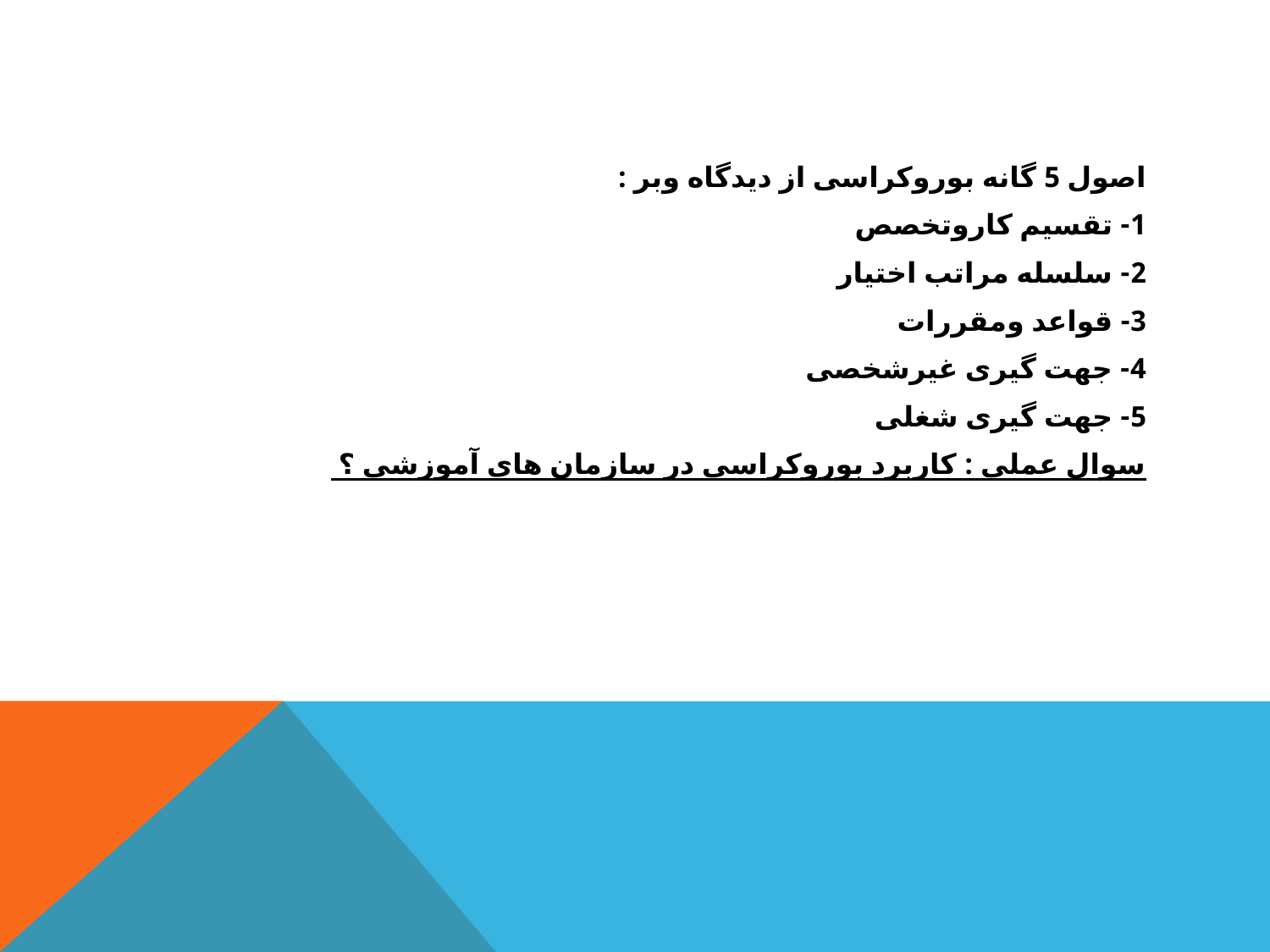

اصول 5 گانه بوروکراسی از دیدگاه وبر :
1- تقسیم کاروتخصص
2- سلسله مراتب اختیار
3- قواعد ومقررات
4- جهت گیری غیرشخصی
5- جهت گیری شغلی
سوال عملی : کاربرد بوروکراسی در سازمان های آموزشی ؟